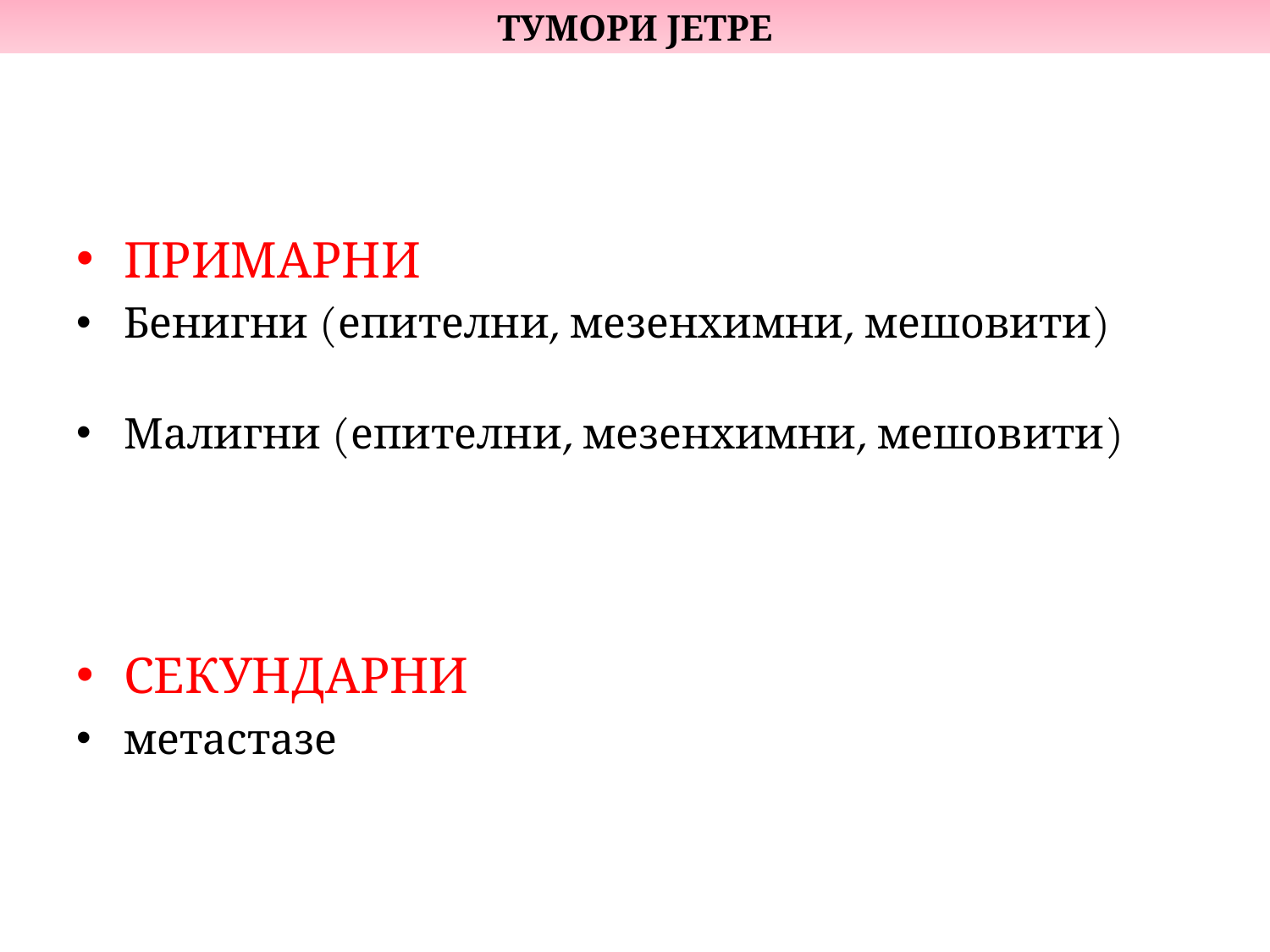

ТУМОРИ ЈЕТРЕ
ПРИМАРНИ
Бенигни (епителни, мезенхимни, мешовити)
Малигни (епителни, мезенхимни, мешовити)

СЕКУНДАРНИ
метастазе